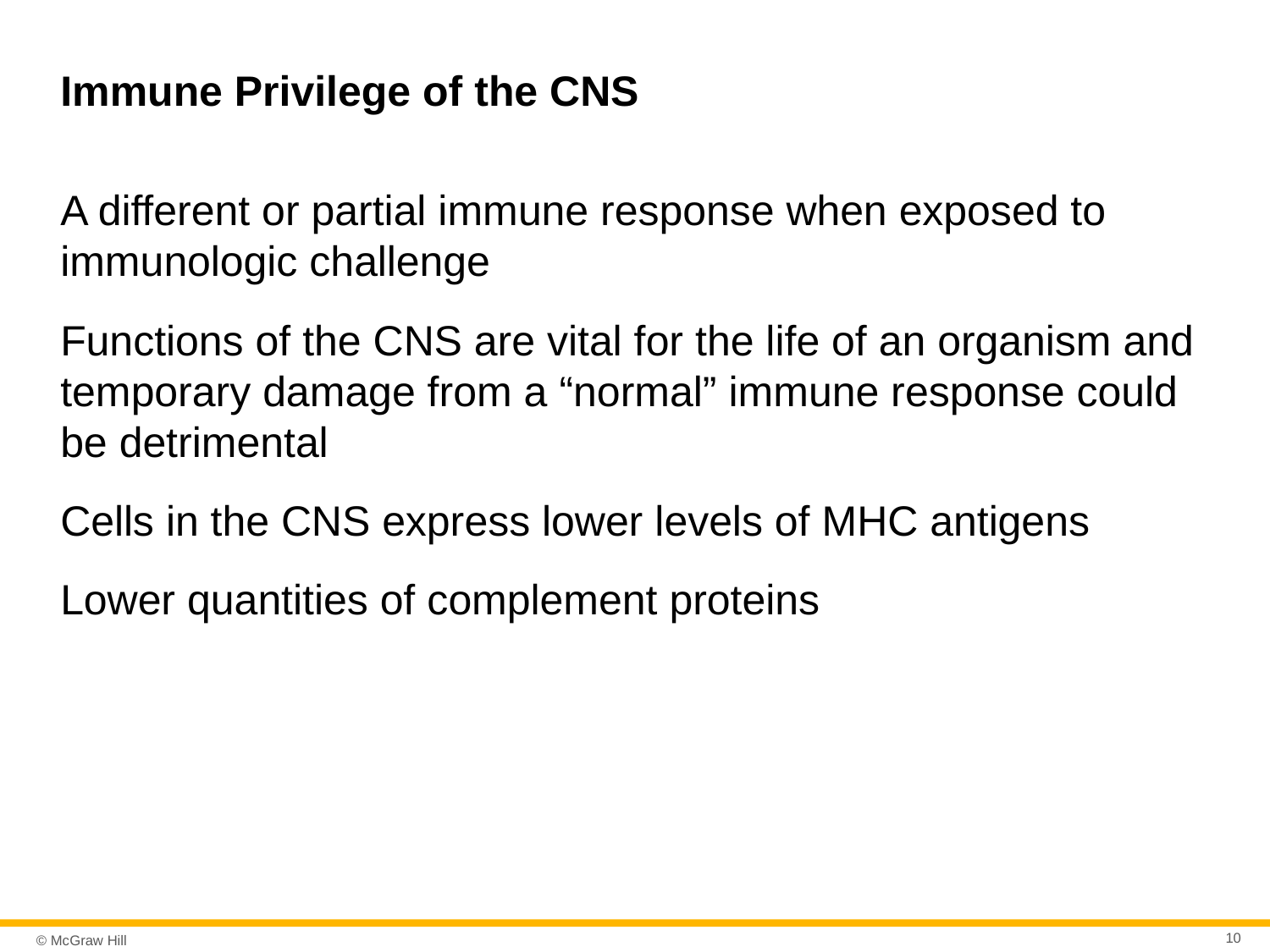

# Immune Privilege of the CNS
A different or partial immune response when exposed to immunologic challenge
Functions of the CNS are vital for the life of an organism and temporary damage from a “normal” immune response could be detrimental
Cells in the CNS express lower levels of MHC antigens
Lower quantities of complement proteins